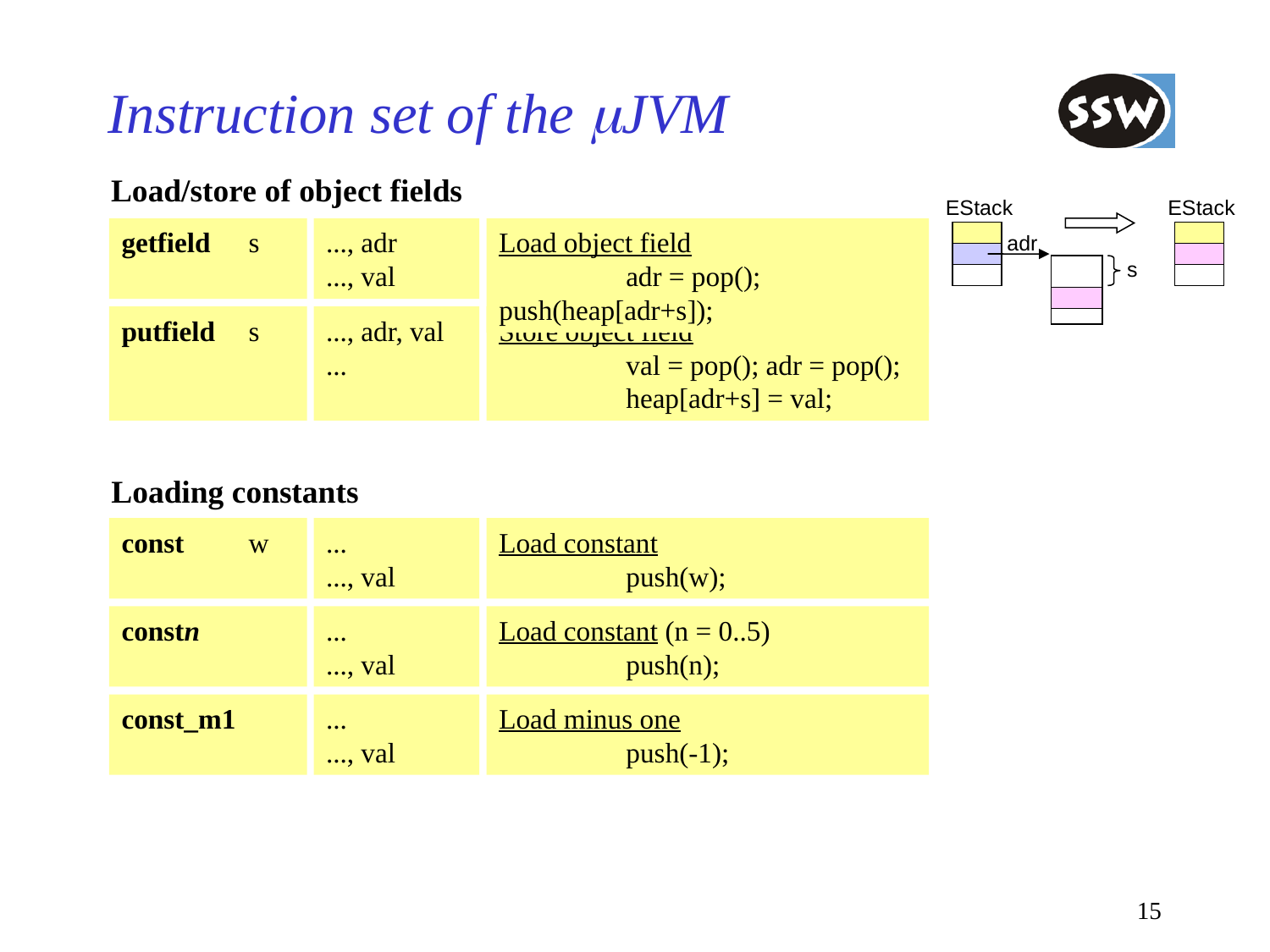

# Instruction set of the μJVM
Load/store of object fields
EStack
EStack

getfield	s

..., adr
..., val
Load object field
	adr = pop(); push(heap[adr+s]);

adr

s

putfield	s

..., adr, val
...

Store object field
	val = pop(); adr = pop();
	heap[adr+s] = val;
Loading constants
const	w

...
..., val
Load constant
	push(w);
constn

...
..., val
Load constant (n = 0..5)
	push(n);
const_m1

...
..., val
Load minus one
	push(-1);
15